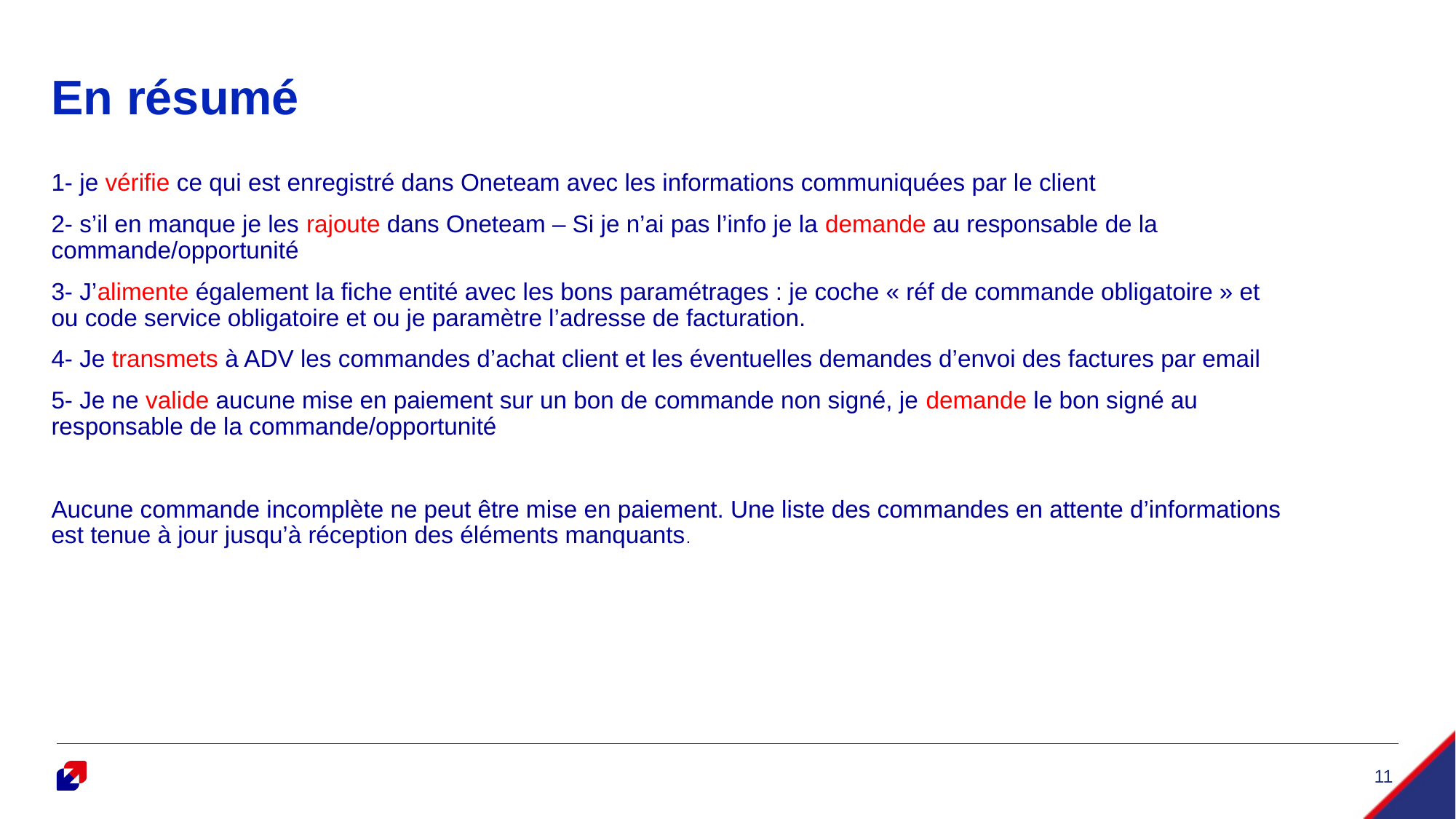

# En résumé
1- je vérifie ce qui est enregistré dans Oneteam avec les informations communiquées par le client
2- s’il en manque je les rajoute dans Oneteam – Si je n’ai pas l’info je la demande au responsable de la commande/opportunité
3- J’alimente également la fiche entité avec les bons paramétrages : je coche « réf de commande obligatoire » et ou code service obligatoire et ou je paramètre l’adresse de facturation.
4- Je transmets à ADV les commandes d’achat client et les éventuelles demandes d’envoi des factures par email
5- Je ne valide aucune mise en paiement sur un bon de commande non signé, je demande le bon signé au responsable de la commande/opportunité

Aucune commande incomplète ne peut être mise en paiement. Une liste des commandes en attente d’informations est tenue à jour jusqu’à réception des éléments manquants.